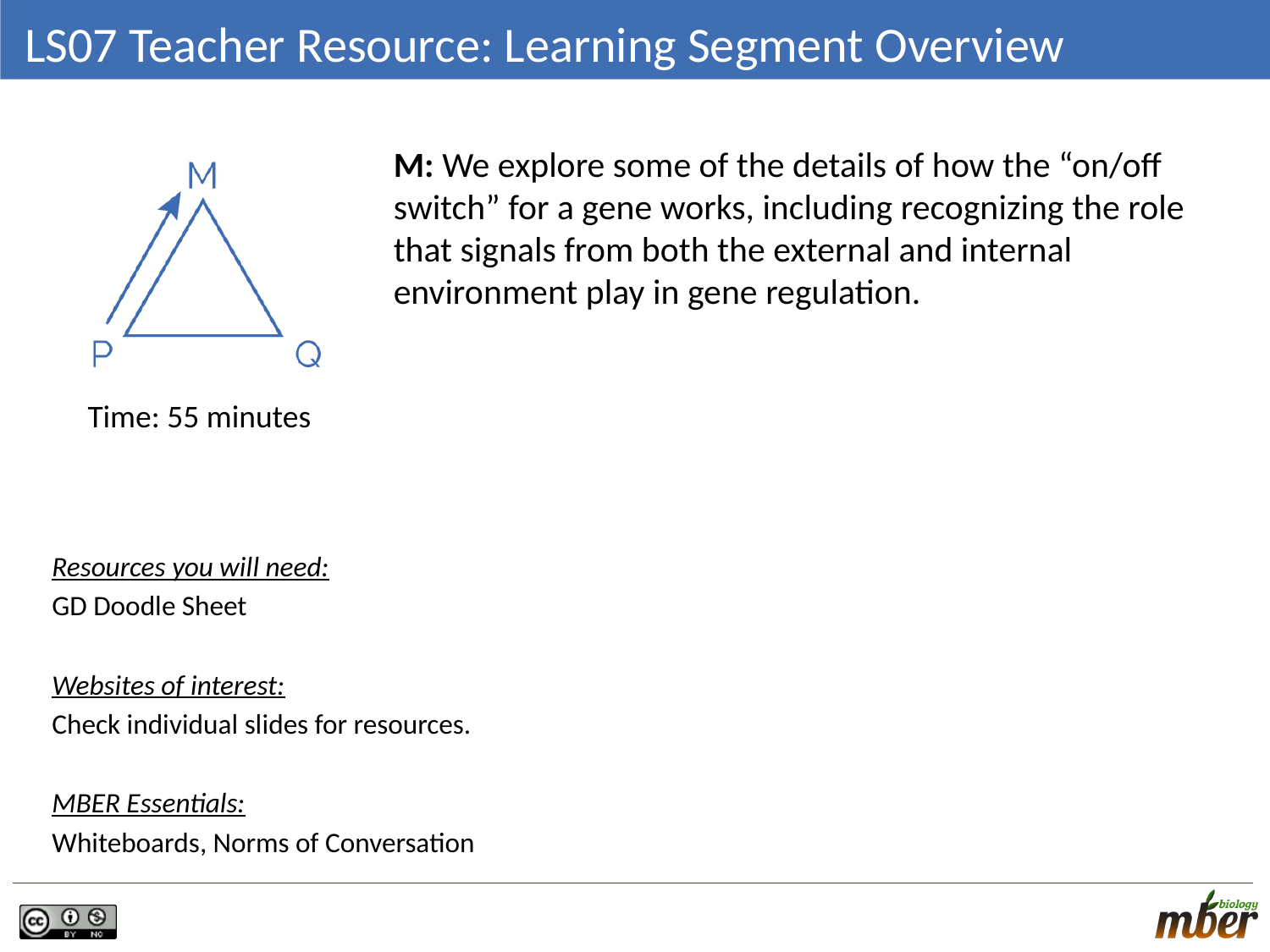

# LS07 Teacher Resource: Learning Segment Overview
M: We explore some of the details of how the “on/off switch” for a gene works, including recognizing the role that signals from both the external and internal environment play in gene regulation.

Time: 55 minutes

Resources you will need:
GD Doodle Sheet

Websites of interest:
Check individual slides for resources.

MBER Essentials:
Whiteboards, Norms of Conversation